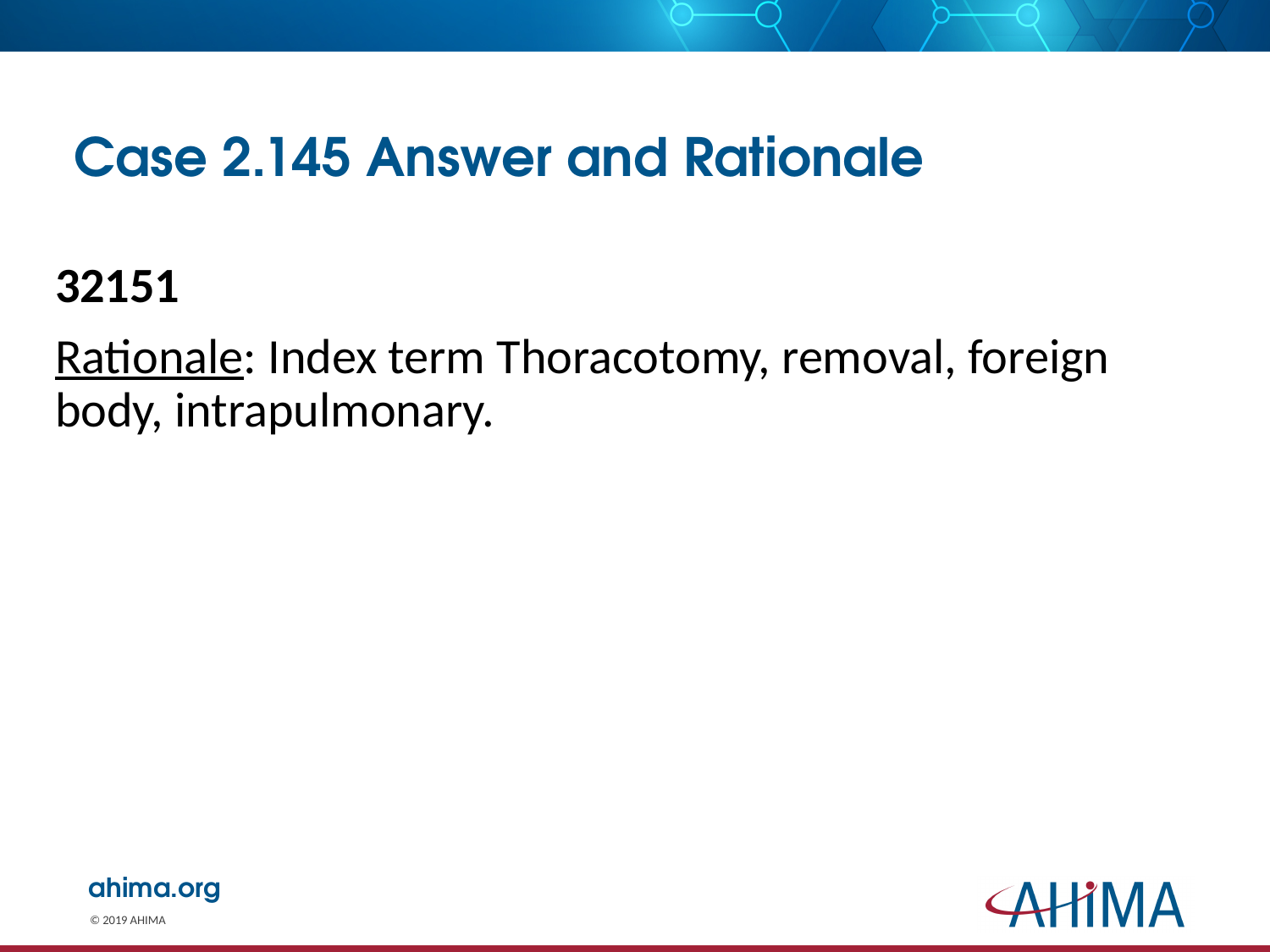

# Case 2.145 Answer and Rationale
32151
Rationale: Index term Thoracotomy, removal, foreign body, intrapulmonary.